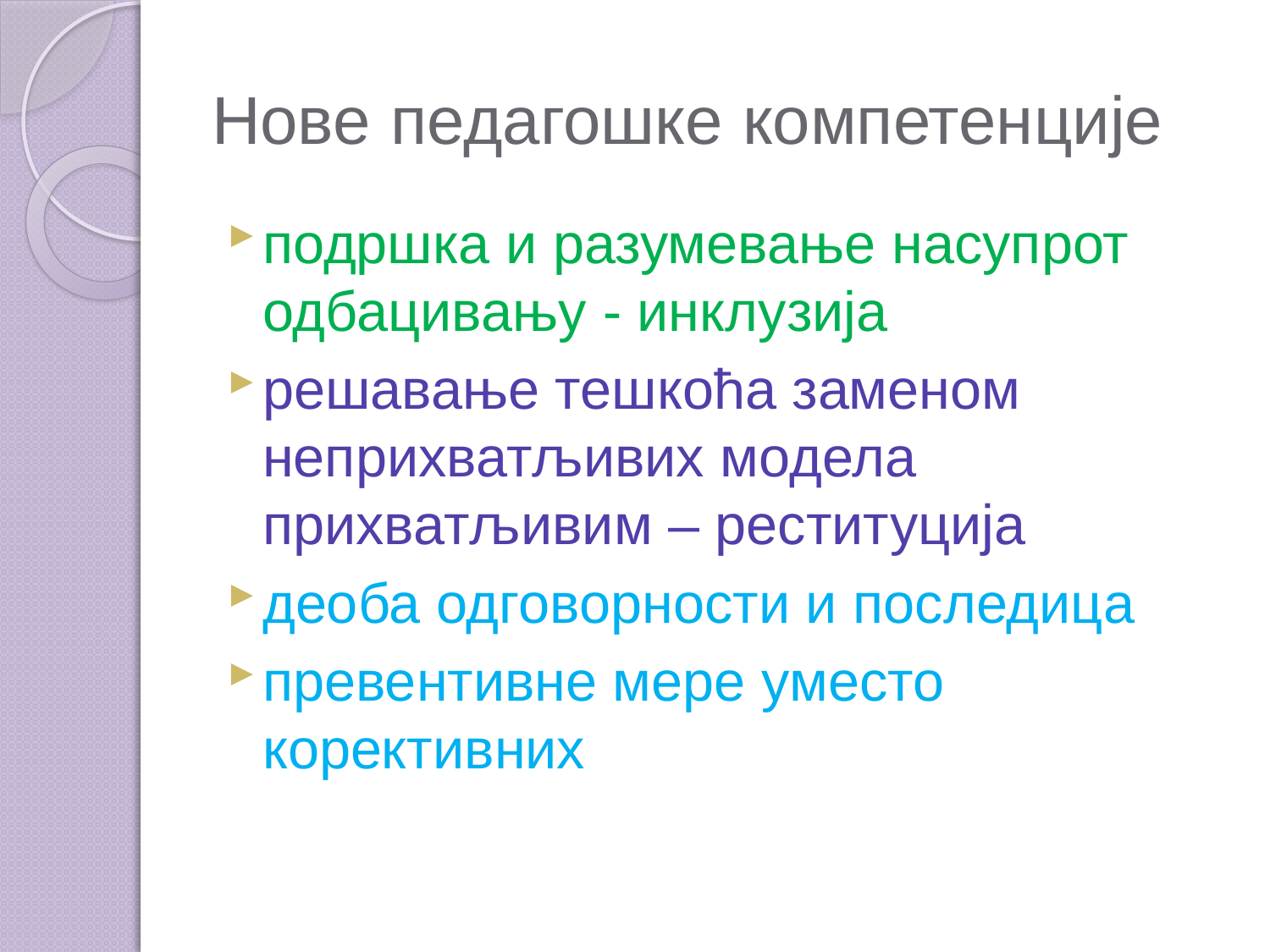

# Нове педагошке компетенције
подршка и разумевање насупрот одбацивању - инклузија
решавање тешкоћа заменом неприхватљивих модела прихватљивим – реституција
деоба одговорности и последица
превентивне мере уместо корективних